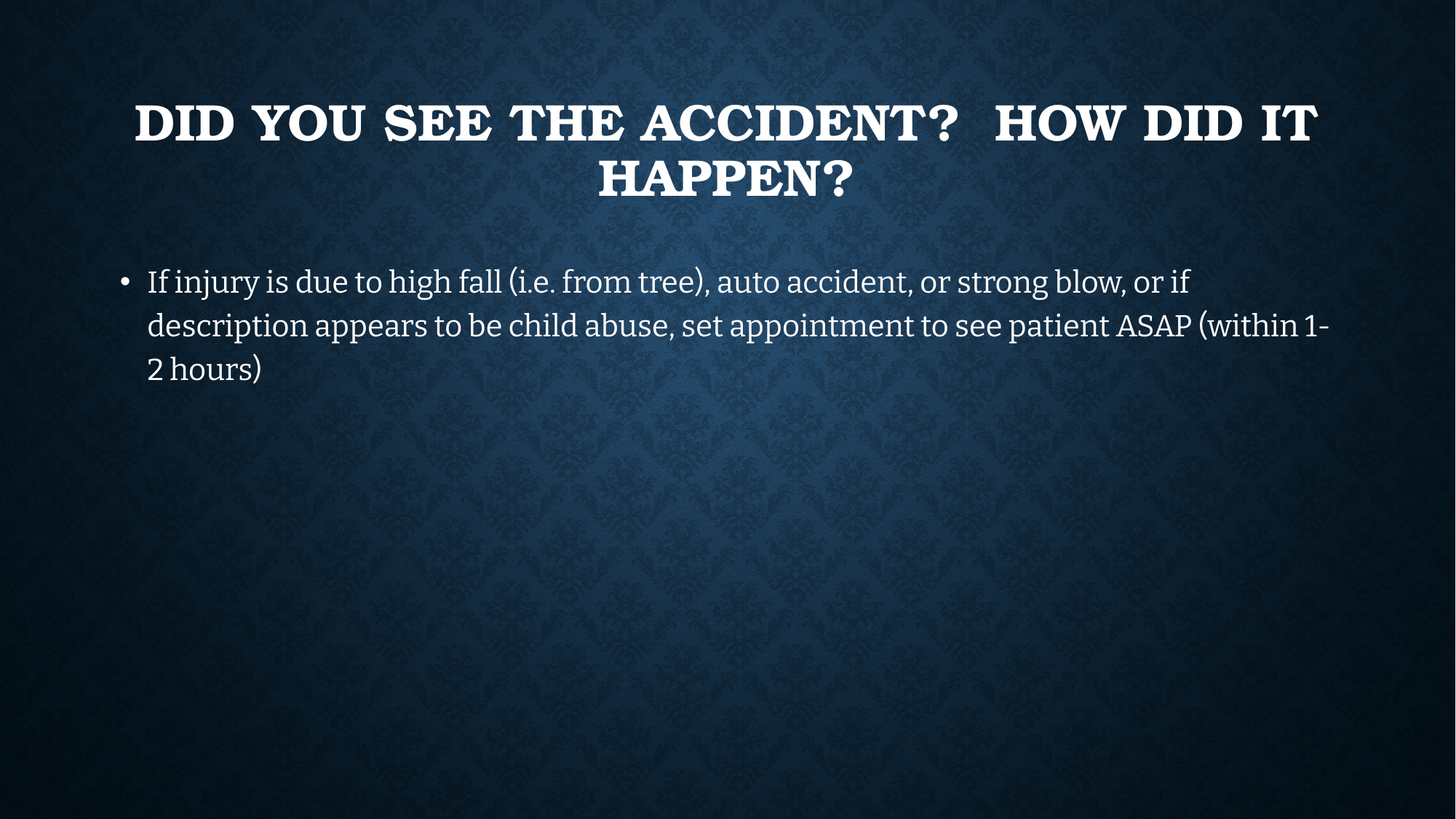

# Did you see the accident?  How did it happen?
If injury is due to high fall (i.e. from tree), auto accident, or strong blow, or if description appears to be child abuse, set appointment to see patient ASAP (within 1-2 hours)